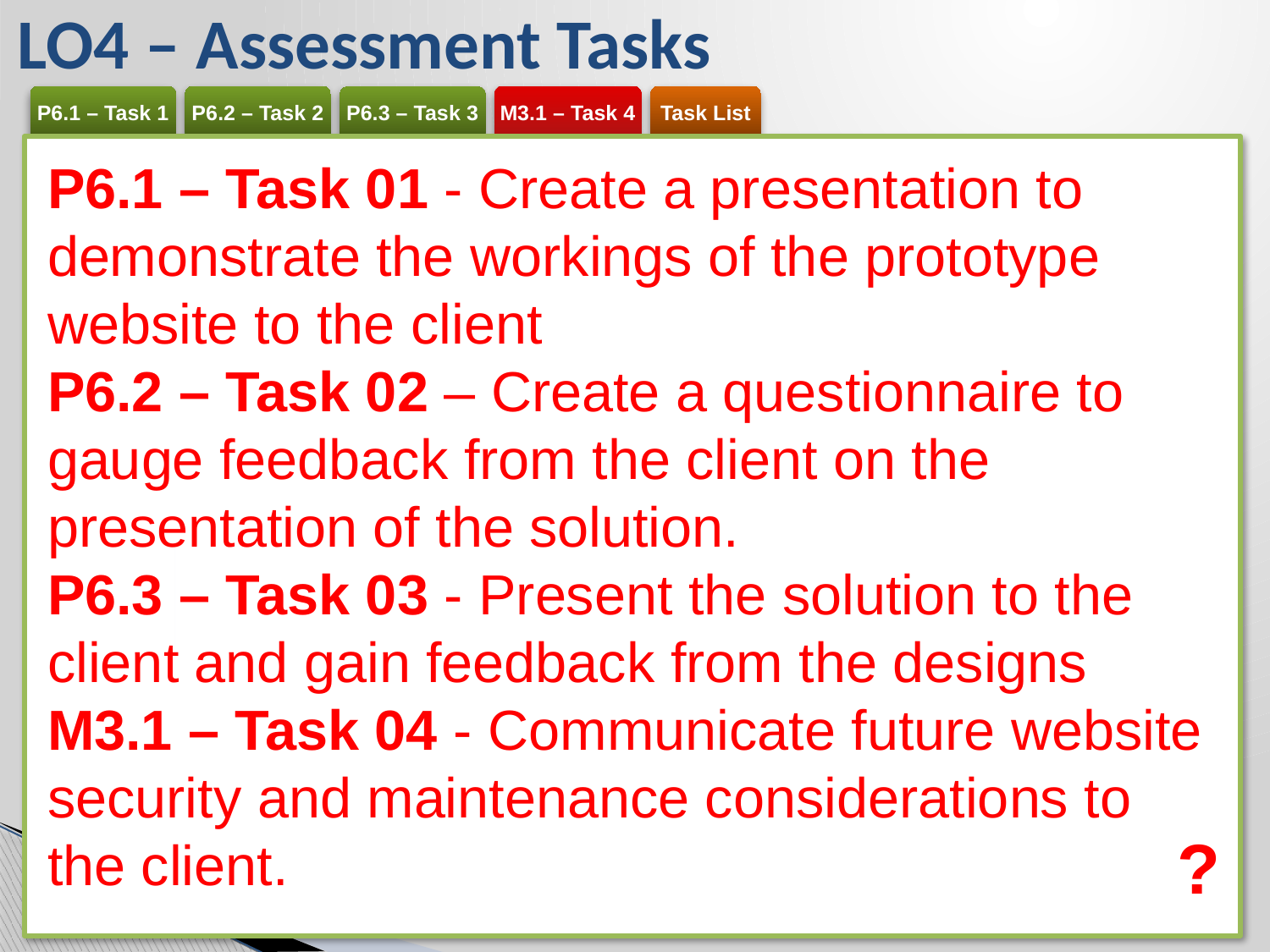

LO4 – Assessment Tasks
P6.1 – Task 01 - Create a presentation to demonstrate the workings of the prototype website to the client
P6.2 – Task 02 – Create a questionnaire to gauge feedback from the client on the presentation of the solution.
P6.3 – Task 03 - Present the solution to the client and gain feedback from the designs
M3.1 – Task 04 - Communicate future website security and maintenance considerations to the client.

?